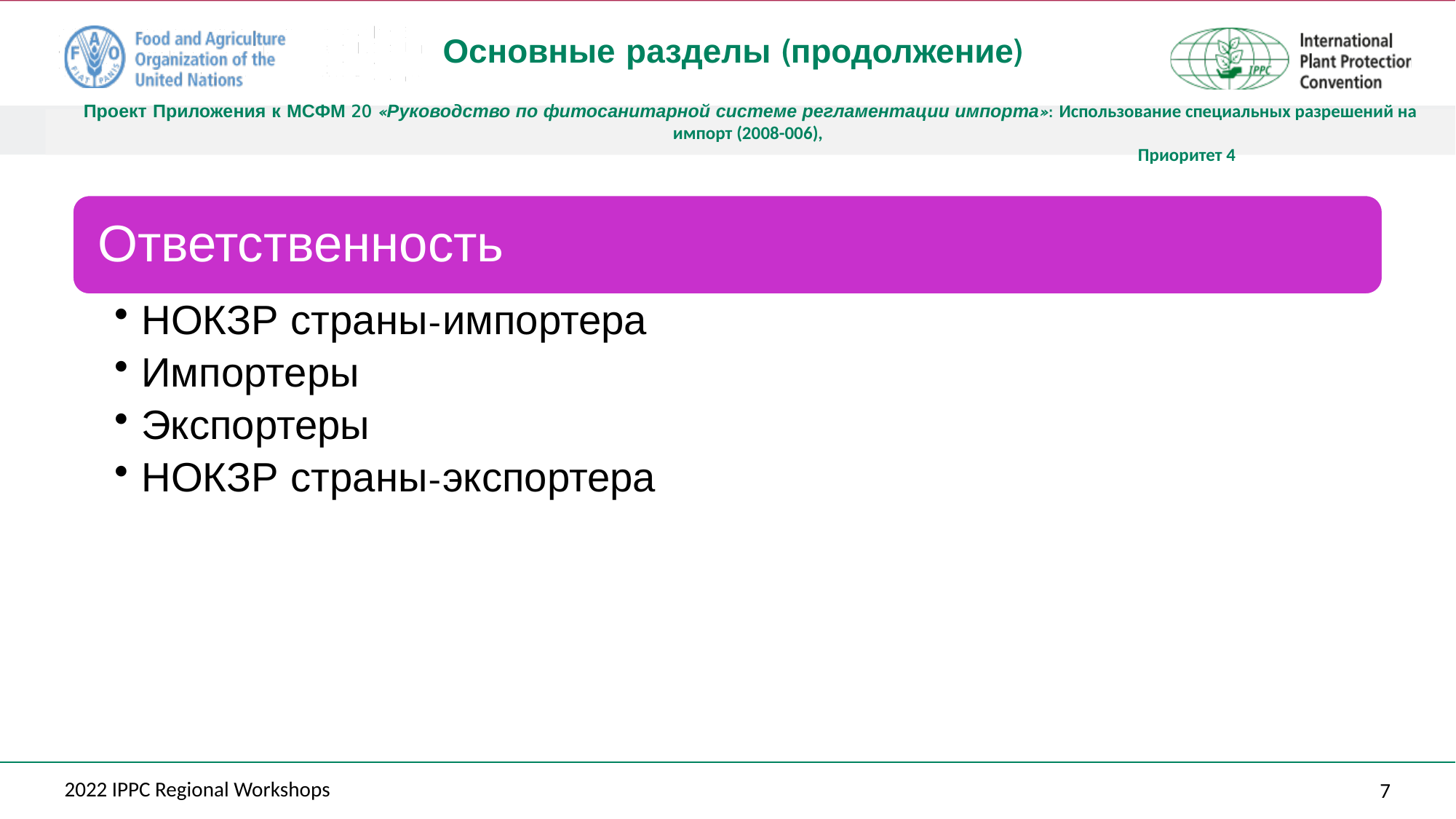

Основные разделы (продолжение)
Проект Приложения к МСФМ 20 «Руководство по фитосанитарной системе регламентации импорта»: Использование специальных разрешений на импорт (2008-006),
								Приоритет 4
Ответственность
НОКЗР страны-импортера
Импортеры
Экспортеры
НОКЗР страны-экспортера